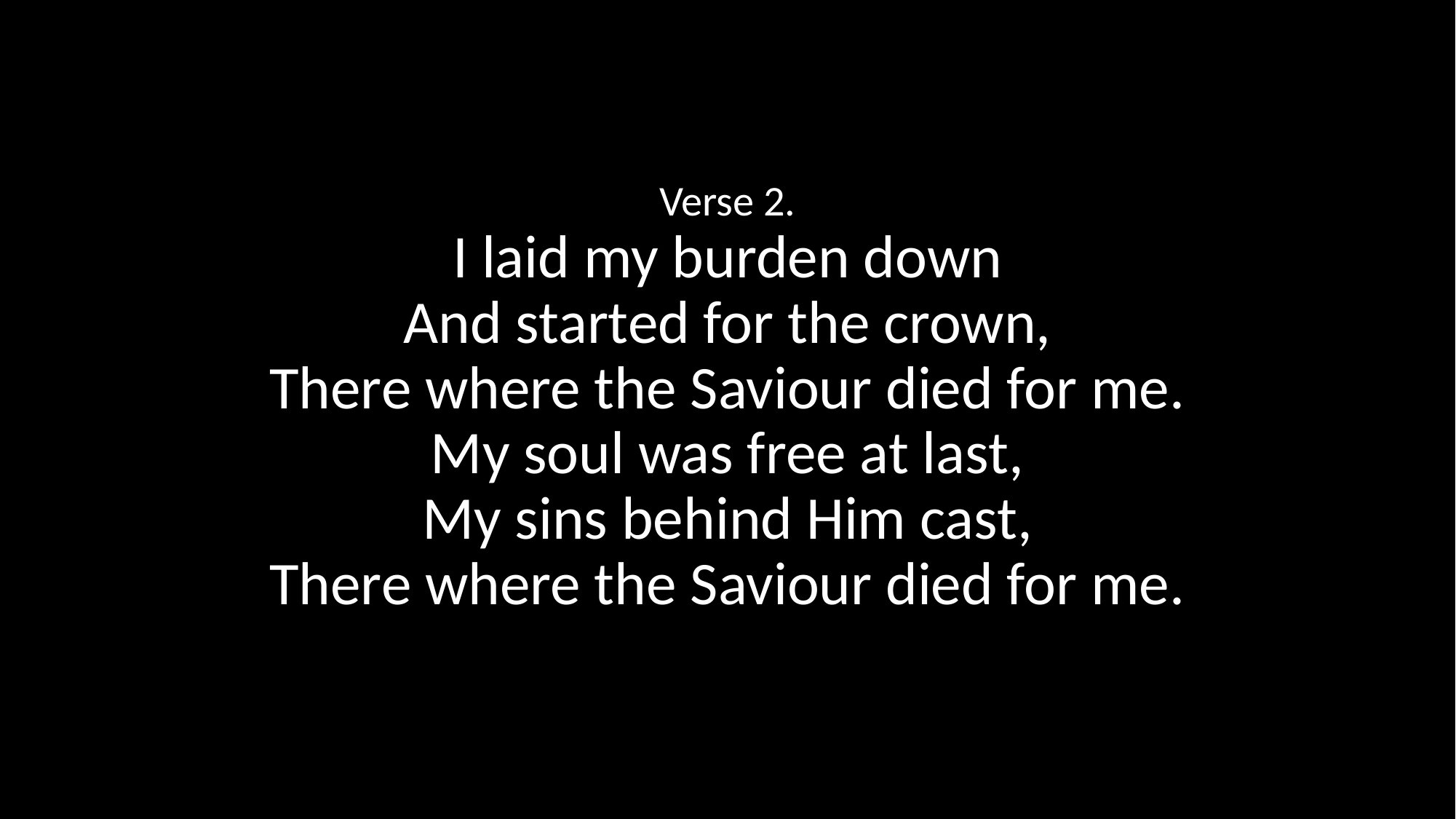

Verse 2.
I laid my burden down
And started for the crown,
There where the Saviour died for me.
My soul was free at last,
My sins behind Him cast,
There where the Saviour died for me.